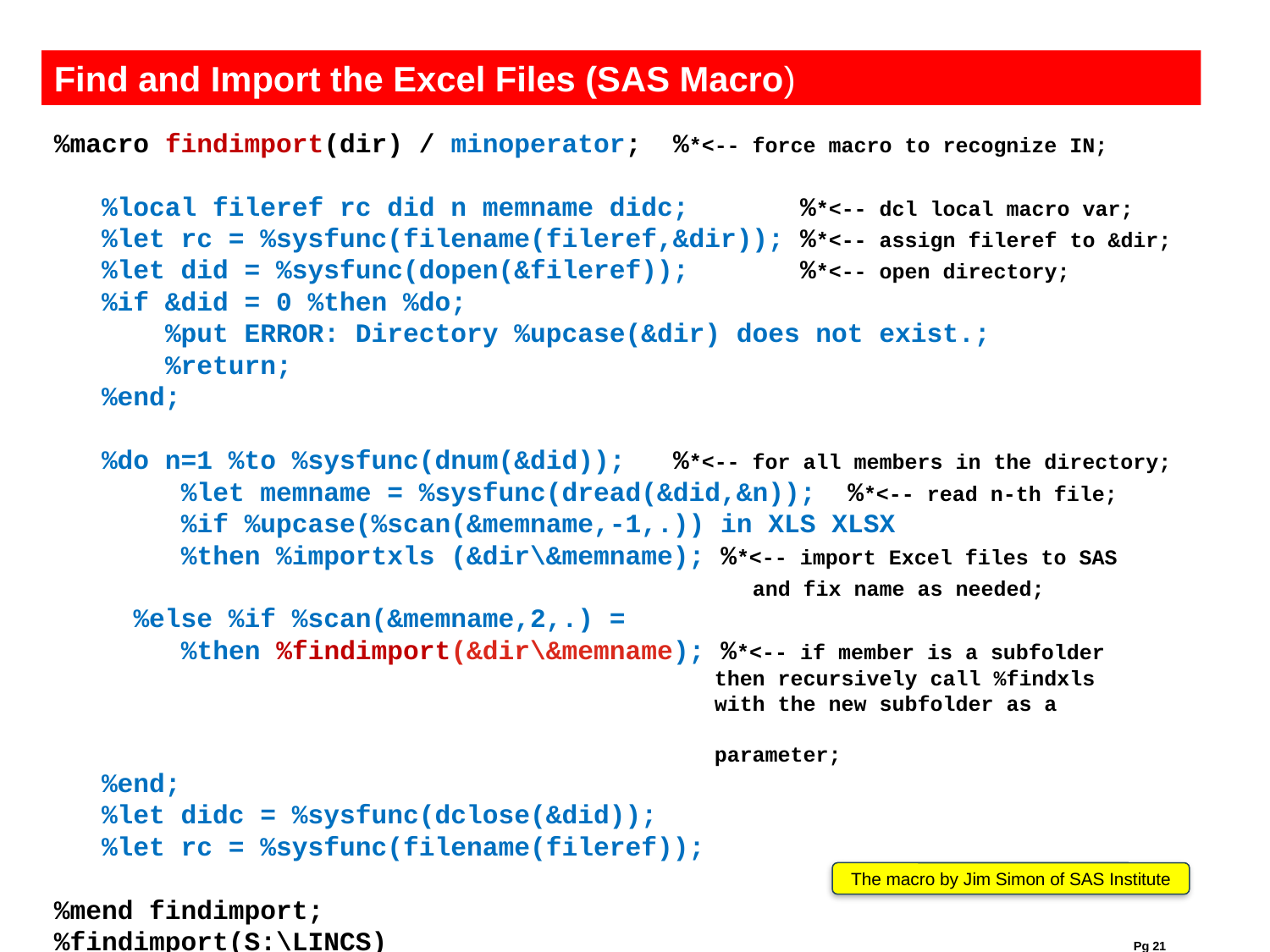

Find and Import the Excel Files (SAS Macro)
%macro findimport(dir) / minoperator;  %*<-- force macro to recognize IN;

   %local fileref rc did n memname didc;       %*<-- dcl local macro var;
   %let rc = %sysfunc(filename(fileref,&dir)); %*<-- assign fileref to &dir;
   %let did = %sysfunc(dopen(&fileref));       %*<-- open directory;
   %if &did = 0 %then %do;
       %put ERROR: Directory %upcase(&dir) does not exist.;
       %return;
   %end;

   %do n=1 %to %sysfunc(dnum(&did));   %*<-- for all members in the directory;
        %let memname = %sysfunc(dread(&did,&n));  %*<-- read n-th file;
        %if %upcase(%scan(&memname,-1,.)) in XLS XLSX
        %then %importxls (&dir\&memname); %*<-- import Excel files to SAS
                                                       and fix name as needed;
     %else %if %scan(&memname,2,.) =
        %then %findimport(&dir\&memname); %*<-- if member is a subfolder
                                                    then recursively call %findxls
                                                    with the new subfolder as a
                                                    parameter;
   %end;
   %let didc = %sysfunc(dclose(&did));
   %let rc = %sysfunc(filename(fileref));

%mend findimport;
%findimport(S:\LINCS)                                               Pg 21
The macro by Jim Simon of SAS Institute